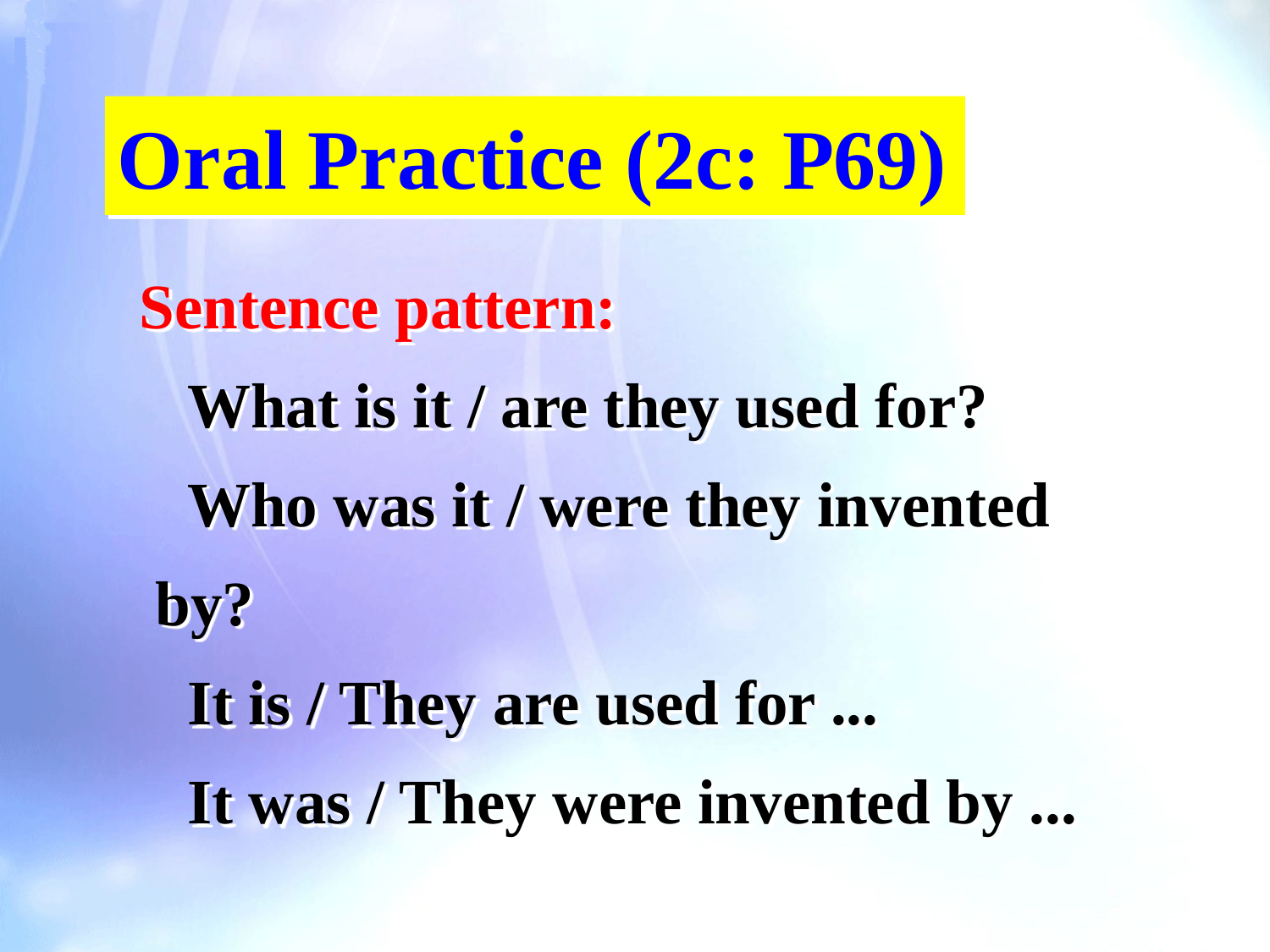

# Oral Practice (2c: P69)
  Sentence pattern:
     What is it / are they used for?
     Who was it / were they invented by?
     It is / They are used for ...
     It was / They were invented by ...